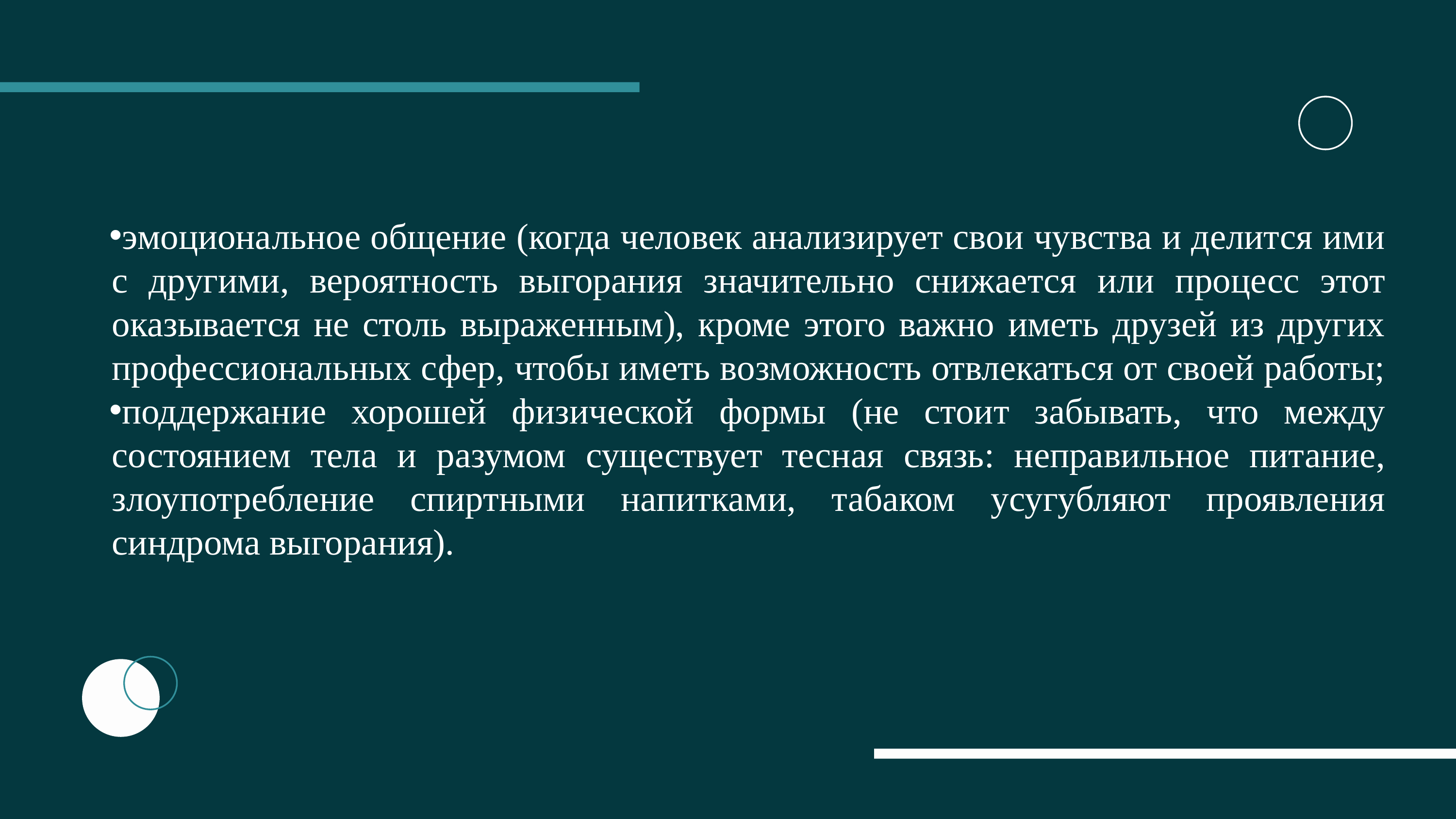

эмоциональное общение (когда человек анализирует свои чувства и делится ими с другими, вероятность выгорания значительно снижается или процесс этот оказывается не столь выраженным), кроме этого важно иметь друзей из других профессиональных сфер, чтобы иметь возможность отвлекаться от своей работы;
поддержание хорошей физической формы (не стоит забывать, что между состоянием тела и разумом существует тесная связь: неправильное питание, злоупотребление спиртными напитками, табаком усугубляют проявления синдрома выгорания).